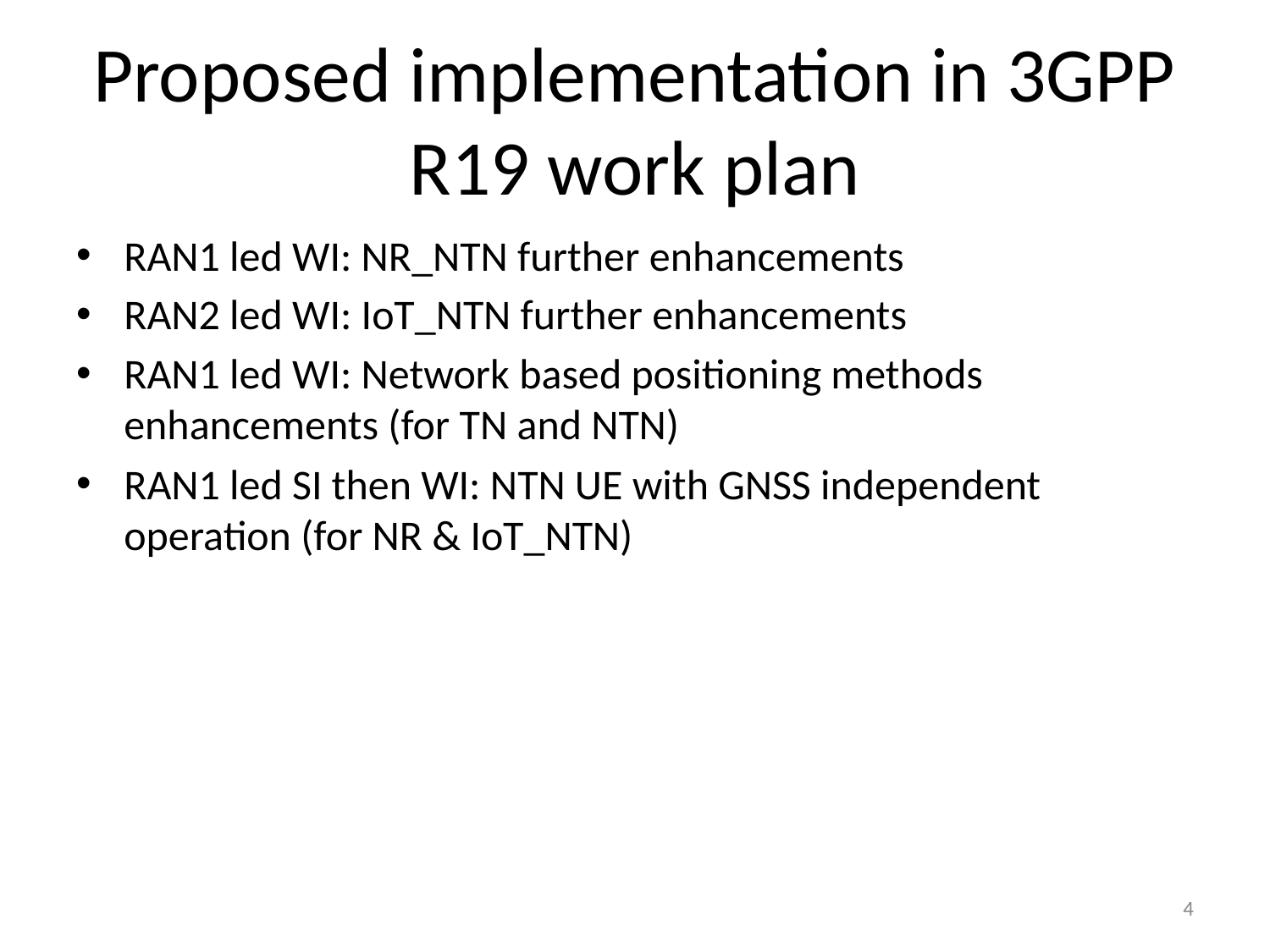

# Proposed implementation in 3GPP R19 work plan
RAN1 led WI: NR_NTN further enhancements
RAN2 led WI: IoT_NTN further enhancements
RAN1 led WI: Network based positioning methods enhancements (for TN and NTN)
RAN1 led SI then WI: NTN UE with GNSS independent operation (for NR & IoT_NTN)
4